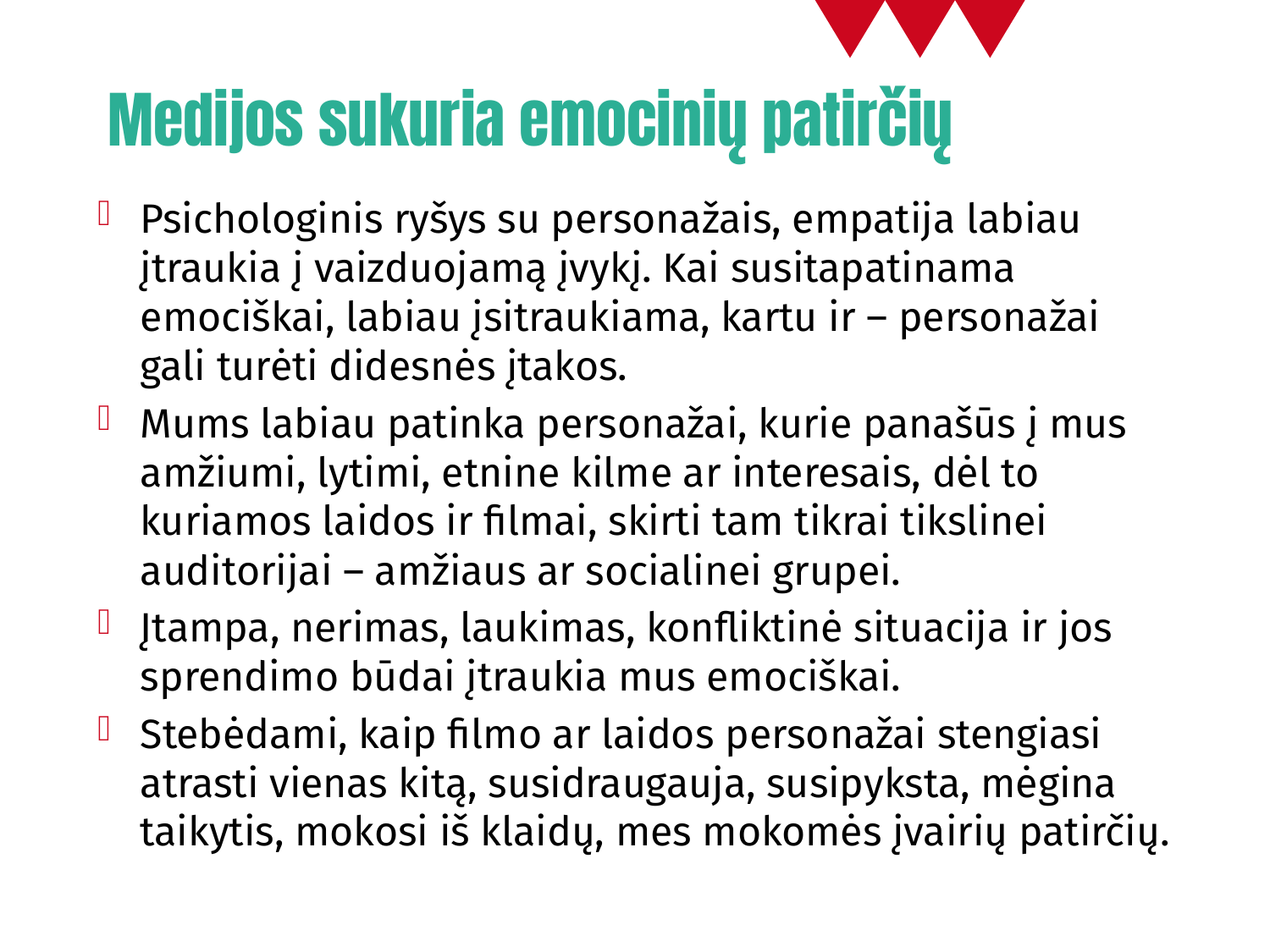

# Medijos sukuria emocinių patirčių
Psichologinis ryšys su personažais, empatija labiau įtraukia į vaizduojamą įvykį. Kai susitapatinama emociškai, labiau įsitraukiama, kartu ir – personažai gali turėti didesnės įtakos.
Mums labiau patinka personažai, kurie panašūs į mus amžiumi, lytimi, etnine kilme ar interesais, dėl to kuriamos laidos ir filmai, skirti tam tikrai tikslinei auditorijai – amžiaus ar socialinei grupei.
Įtampa, nerimas, laukimas, konfliktinė situacija ir jos sprendimo būdai įtraukia mus emociškai.
Stebėdami, kaip filmo ar laidos personažai stengiasi atrasti vienas kitą, susidraugauja, susipyksta, mėgina taikytis, mokosi iš klaidų, mes mokomės įvairių patirčių.